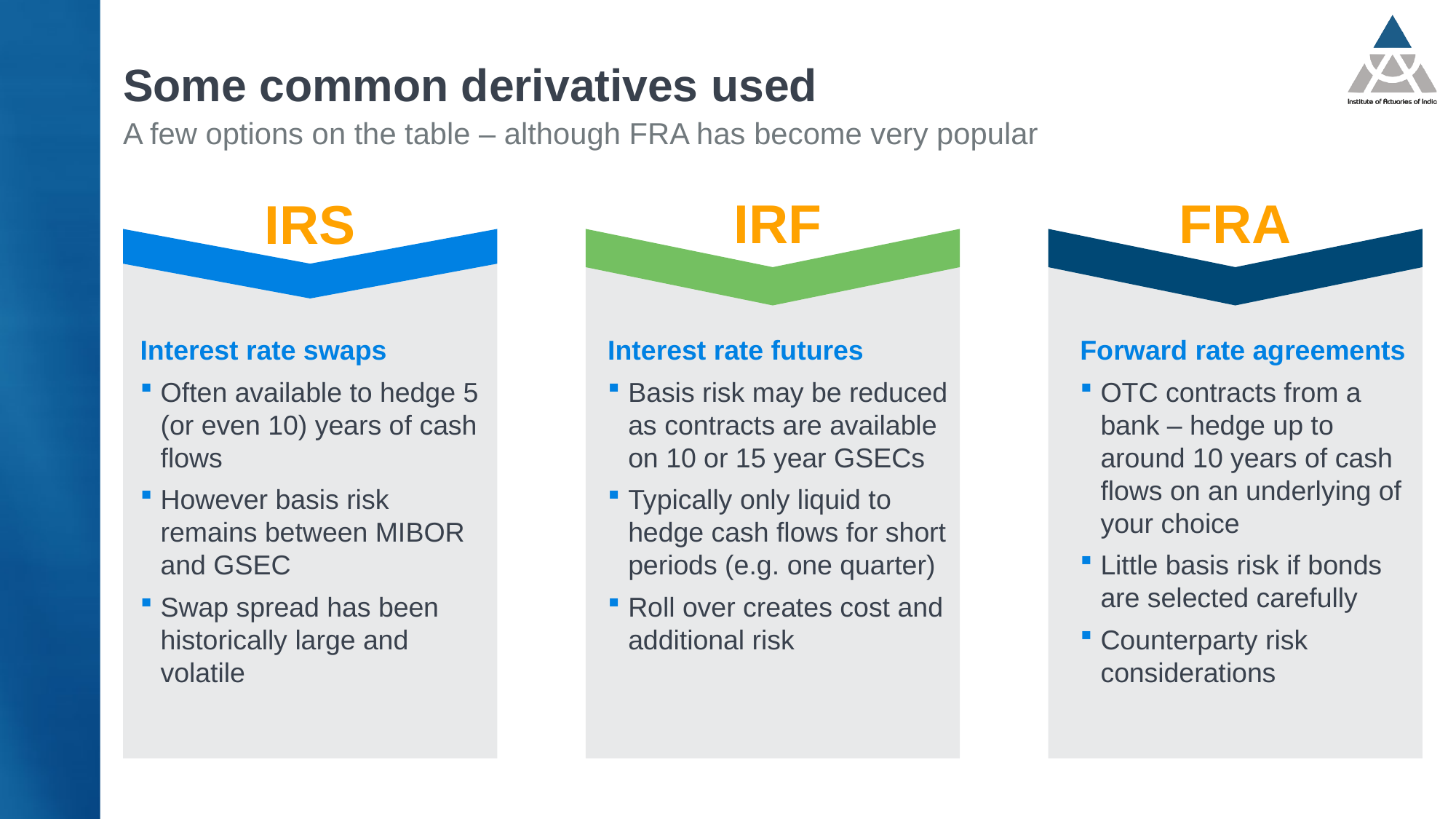

# Some common derivatives used
A few options on the table – although FRA has become very popular
FRA

IRF

IRS

Interest rate swaps
Often available to hedge 5 (or even 10) years of cash flows
However basis risk remains between MIBOR and GSEC
Swap spread has been historically large and volatile

Interest rate futures
Basis risk may be reduced as contracts are available on 10 or 15 year GSECs
Typically only liquid to hedge cash flows for short periods (e.g. one quarter)
Roll over creates cost and additional risk
Forward rate agreements
OTC contracts from a bank – hedge up to around 10 years of cash flows on an underlying of your choice
Little basis risk if bonds are selected carefully
Counterparty risk considerations